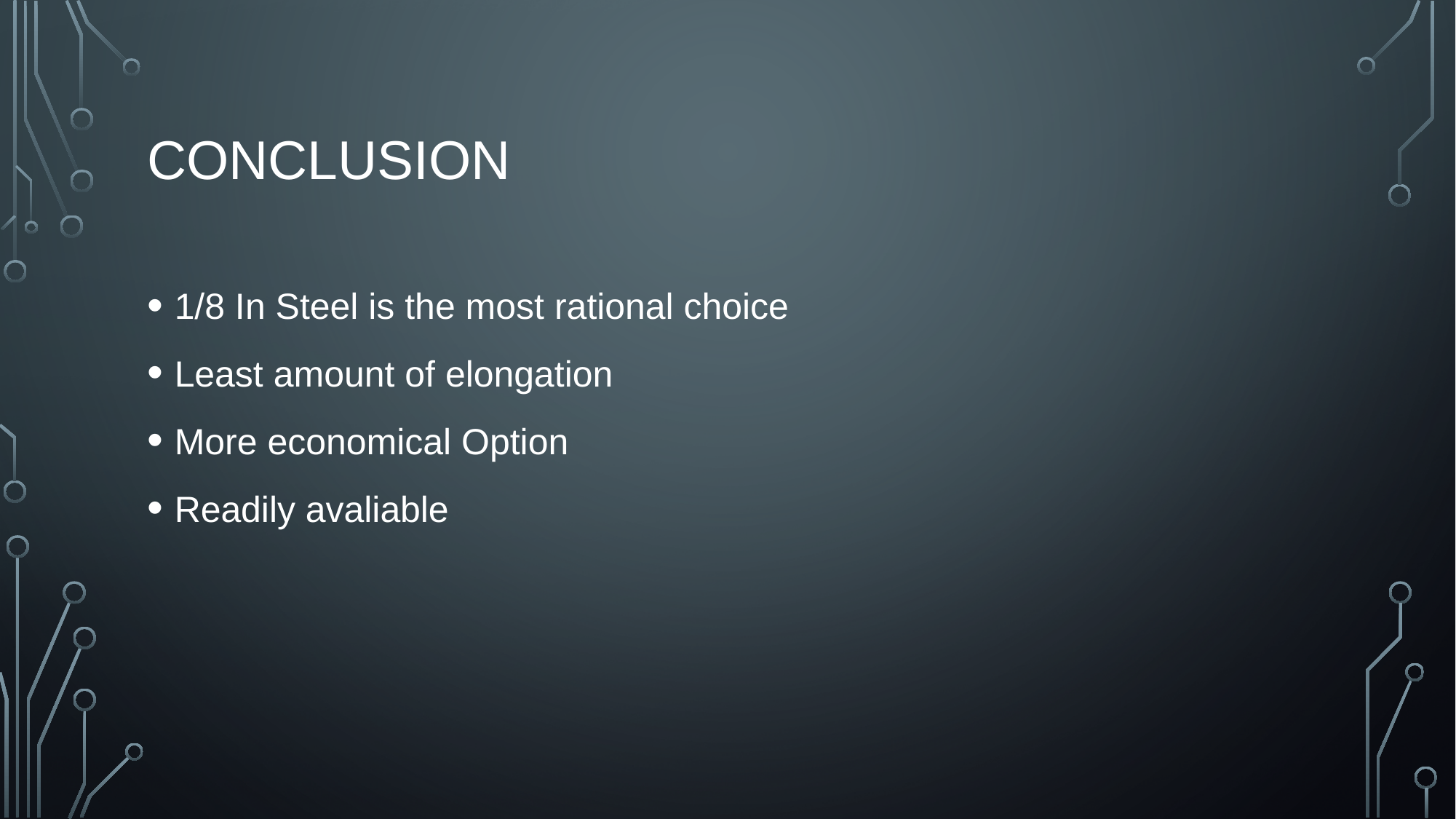

# Conclusion
1/8 In Steel is the most rational choice
Least amount of elongation
More economical Option
Readily avaliable